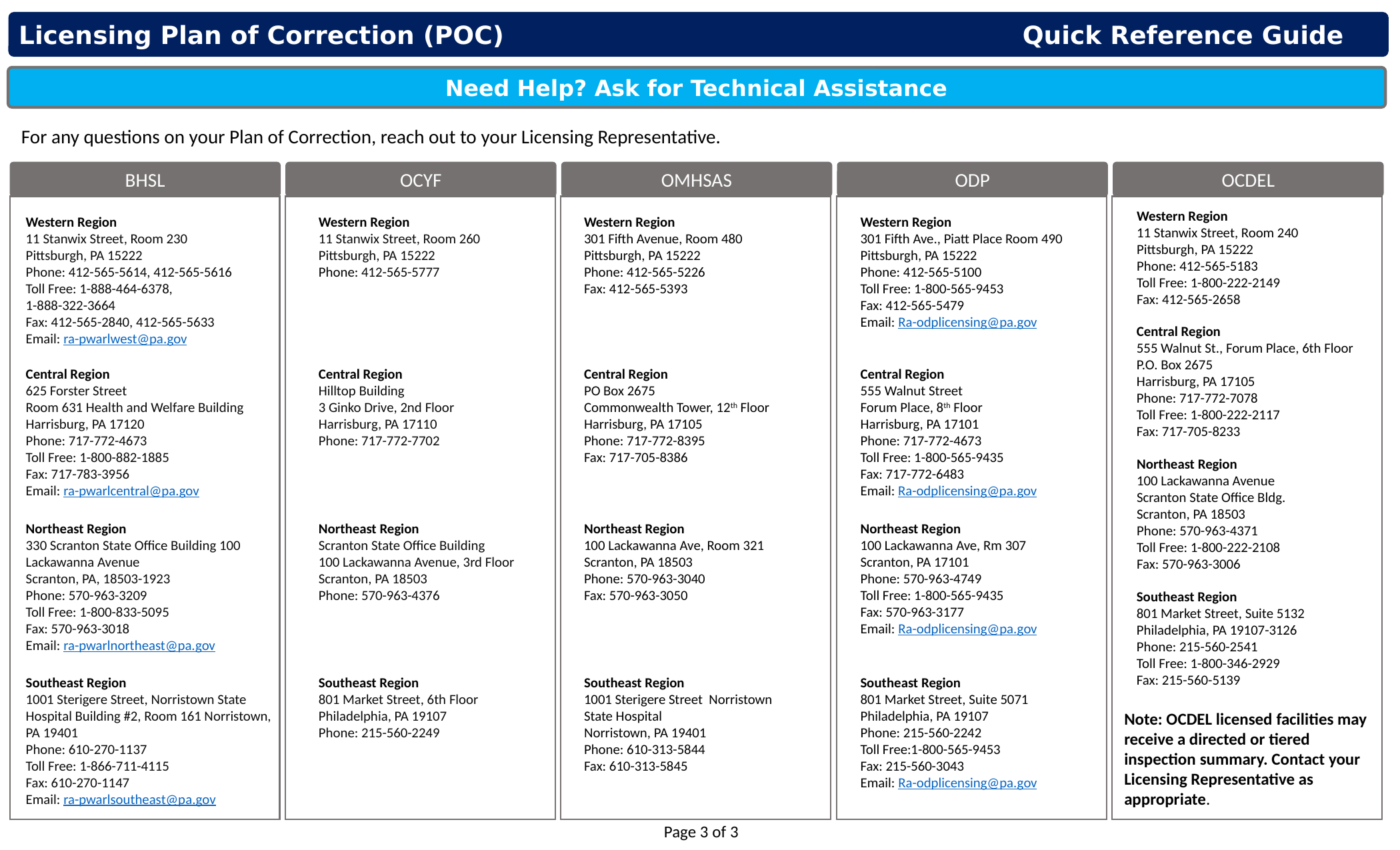

Licensing Plan of Correction (POC) 	       	                    		            Quick Reference Guide
Need Help? Ask for Technical Assistance
For any questions on your Plan of Correction, reach out to your Licensing Representative.
BHSL
OCYF
OMHSAS
ODP
OCDEL

Western Region
11 Stanwix Street, Room 240
Pittsburgh, PA 15222
Phone: 412-565-5183
Toll Free: 1-800-222-2149
Fax: 412-565-2658
Western Region
11 Stanwix Street, Room 230
Pittsburgh, PA 15222
Phone: 412-565-5614, 412-565-5616
Toll Free: 1-888-464-6378,
1-888-322-3664
Fax: 412-565-2840, 412-565-5633
Email: ra-pwarlwest@pa.gov
Western Region
11 Stanwix Street, Room 260 
Pittsburgh, PA 15222 
Phone: 412-565-5777
Western Region
301 Fifth Avenue, Room 480
Pittsburgh, PA 15222
Phone: 412-565-5226
Fax: 412-565-5393
Western Region
301 Fifth Ave., Piatt Place Room 490 Pittsburgh, PA 15222
Phone: 412-565-5100
Toll Free: 1-800-565-9453
Fax: 412-565-5479
Email: Ra-odplicensing@pa.gov
Central Region
555 Walnut St., Forum Place, 6th Floor
P.O. Box 2675
Harrisburg, PA 17105
Phone: 717-772-7078
Toll Free: 1-800-222-2117
Fax: 717-705-8233
Central Region
625 Forster Street
Room 631 Health and Welfare Building Harrisburg, PA 17120
Phone: 717-772-4673
Toll Free: 1-800-882-1885
Fax: 717-783-3956
Email: ra-pwarlcentral@pa.gov
Central Region 
Hilltop Building
3 Ginko Drive, 2nd Floor
Harrisburg, PA 17110 
Phone: 717-772-7702
Central Region
PO Box 2675
Commonwealth Tower, 12th Floor
Harrisburg, PA 17105
Phone: 717-772-8395
Fax: 717-705-8386
Central Region
555 Walnut Street
Forum Place, 8th Floor
Harrisburg, PA 17101
Phone: 717-772-4673
Toll Free: 1-800-565-9435
Fax: 717-772-6483
Email: Ra-odplicensing@pa.gov
Northeast Region
100 Lackawanna Avenue
Scranton State Office Bldg.
Scranton, PA 18503
Phone: 570-963-4371
Toll Free: 1-800-222-2108
Fax: 570-963-3006
Northeast Region
330 Scranton State Office Building 100 Lackawanna Avenue
Scranton, PA, 18503-1923 
Phone: 570-963-3209
Toll Free: 1-800-833-5095
Fax: 570-963-3018
Email: ra-pwarlnortheast@pa.gov
Northeast Region
Scranton State Office Building 
100 Lackawanna Avenue, 3rd Floor 
Scranton, PA 18503 
Phone: 570-963-4376
Northeast Region
100 Lackawanna Ave, Room 321
Scranton, PA 18503
Phone: 570-963-3040
Fax: 570-963-3050
Northeast Region
100 Lackawanna Ave, Rm 307
Scranton, PA 17101
Phone: 570-963-4749
Toll Free: 1-800-565-9435
Fax: 570-963-3177
Email: Ra-odplicensing@pa.gov
Southeast Region
801 Market Street, Suite 5132
Philadelphia, PA 19107-3126
Phone: 215-560-2541
Toll Free: 1-800-346-2929
Fax: 215-560-5139
Southeast Region
1001 Sterigere Street, Norristown State Hospital Building #2, Room 161 Norristown, PA 19401
Phone: 610-270-1137
Toll Free: 1-866-711-4115
Fax: 610-270-1147
Email: ra-pwarlsoutheast@pa.gov
Southeast Region
801 Market Street, 6th Floor 
Philadelphia, PA 19107 
Phone: 215-560-2249
Southeast Region
1001 Sterigere Street  Norristown State Hospital
Norristown, PA 19401
Phone: 610-313-5844
Fax: 610-313-5845
Southeast Region
801 Market Street, Suite 5071 Philadelphia, PA 19107
Phone: 215-560-2242
Toll Free:1-800-565-9453
Fax: 215-560-3043
Email: Ra-odplicensing@pa.gov
Note: OCDEL licensed facilities may receive a directed or tiered inspection summary. Contact your Licensing Representative as appropriate.
Page 3 of 3